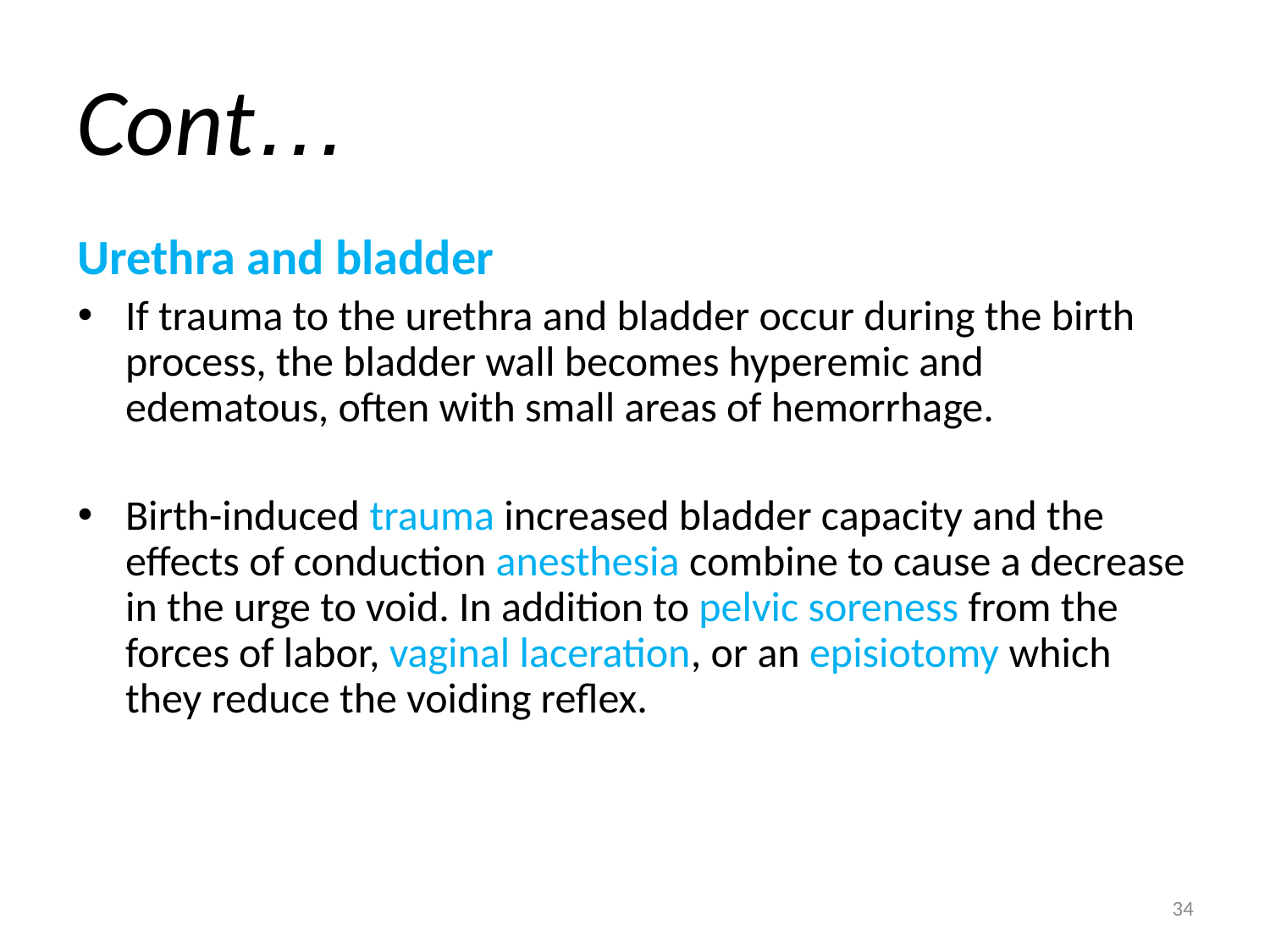

# Cont…
Urethra and bladder
If trauma to the urethra and bladder occur during the birth process, the bladder wall becomes hyperemic and edematous, often with small areas of hemorrhage.

Birth-induced trauma increased bladder capacity and the effects of conduction anesthesia combine to cause a decrease in the urge to void. In addition to pelvic soreness from the forces of labor, vaginal laceration, or an episiotomy which they reduce the voiding reflex.
34